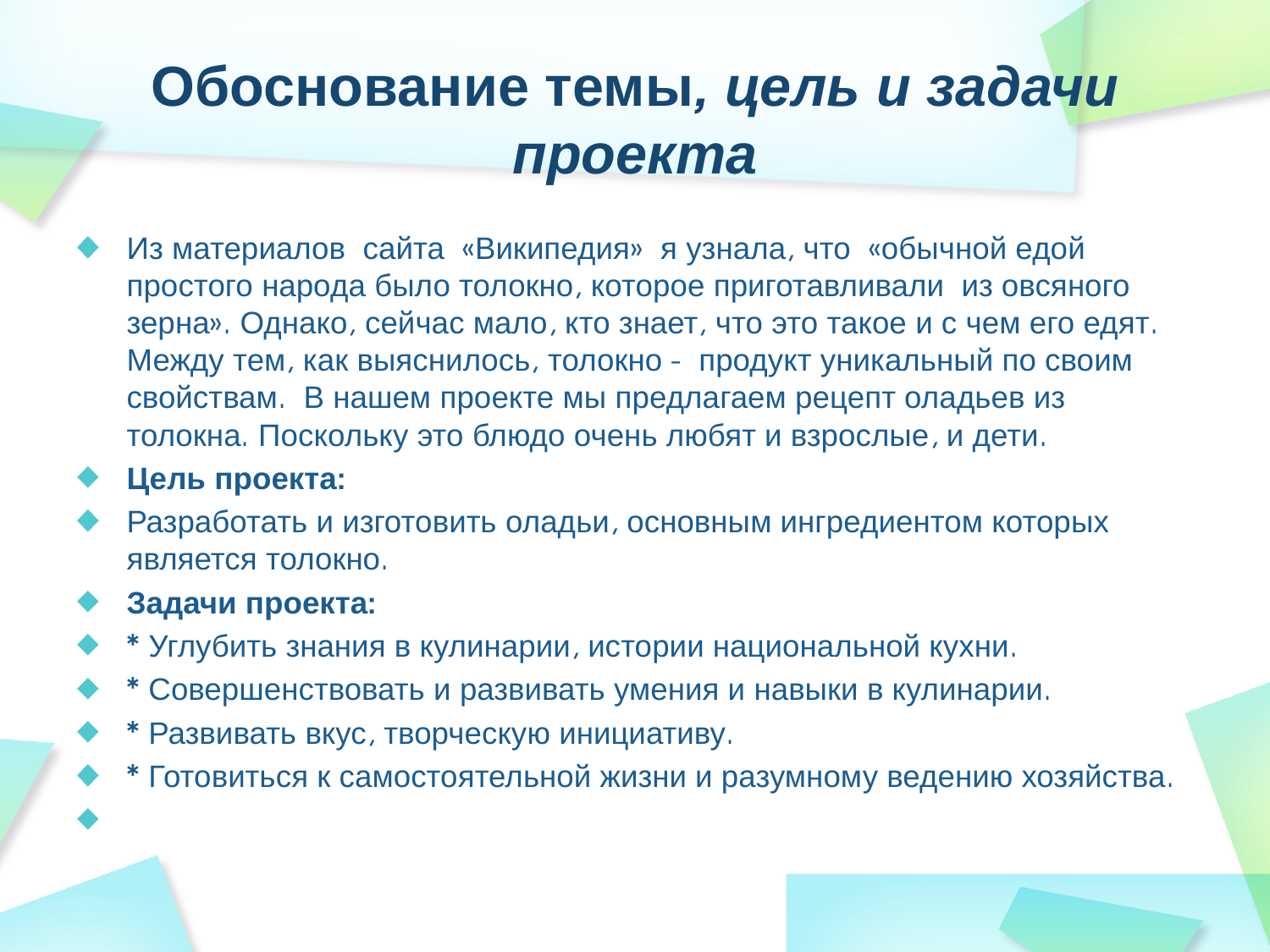

# Обоснование темы, цель и задачи проекта
Из материалов  сайта  «Википедия»  я узнала, что  «обычной едой простого народа было толокно, которое приготавливали  из овсяного зерна». Однако, сейчас мало, кто знает, что это такое и с чем его едят. Между тем, как выяснилось, толокно -  продукт уникальный по своим свойствам.  В нашем проекте мы предлагаем рецепт оладьев из толокна. Поскольку это блюдо очень любят и взрослые, и дети.
Цель проекта:
Разработать и изготовить оладьи, основным ингредиентом которых является толокно.
Задачи проекта:
* Углубить знания в кулинарии, истории национальной кухни.
* Совершенствовать и развивать умения и навыки в кулинарии.
* Развивать вкус, творческую инициативу.
* Готовиться к самостоятельной жизни и разумному ведению хозяйства.